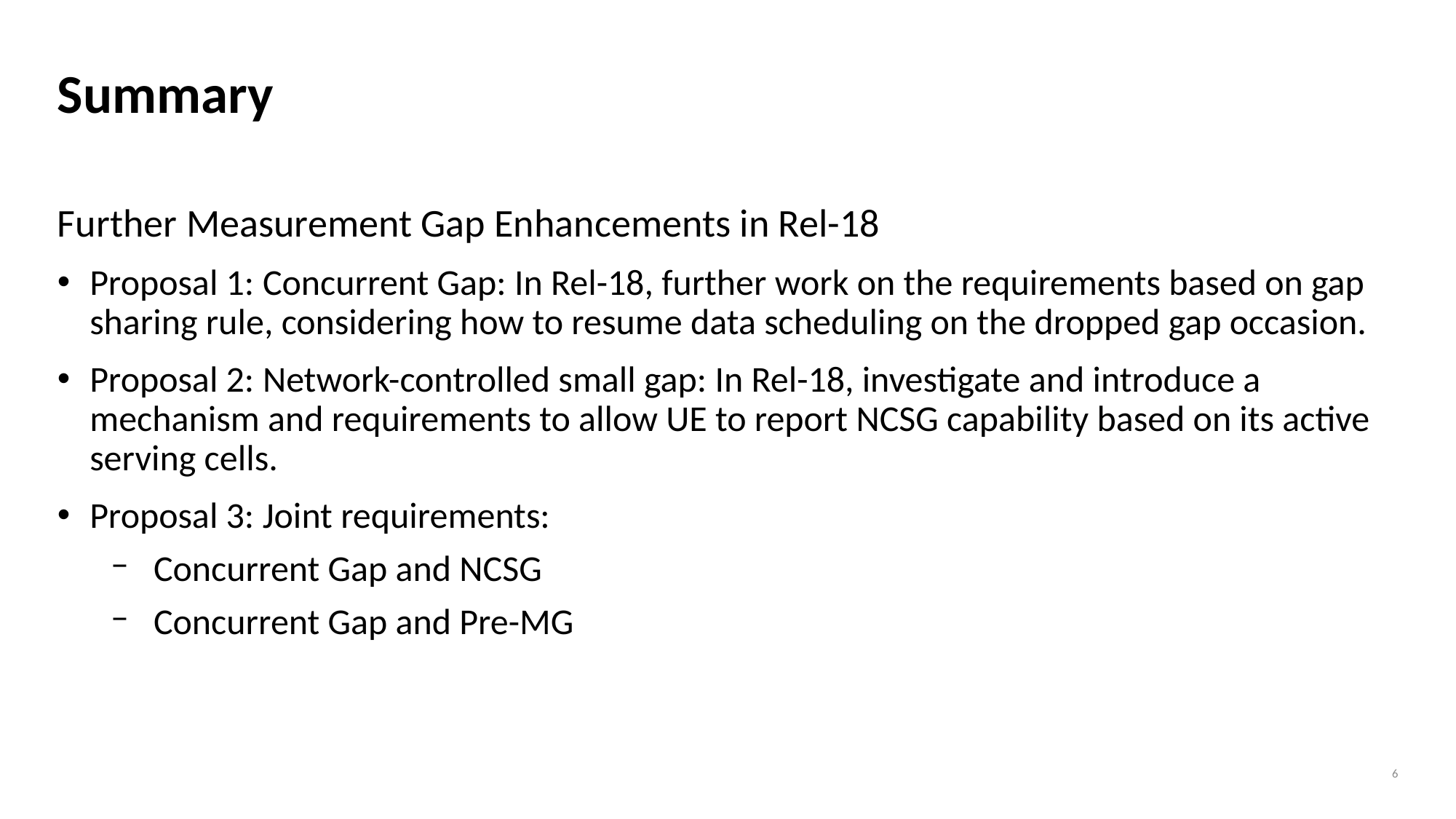

# Summary
Further Measurement Gap Enhancements in Rel-18
Proposal 1: Concurrent Gap: In Rel-18, further work on the requirements based on gap sharing rule, considering how to resume data scheduling on the dropped gap occasion.
Proposal 2: Network-controlled small gap: In Rel-18, investigate and introduce a mechanism and requirements to allow UE to report NCSG capability based on its active serving cells.
Proposal 3: Joint requirements:
Concurrent Gap and NCSG
Concurrent Gap and Pre-MG

6